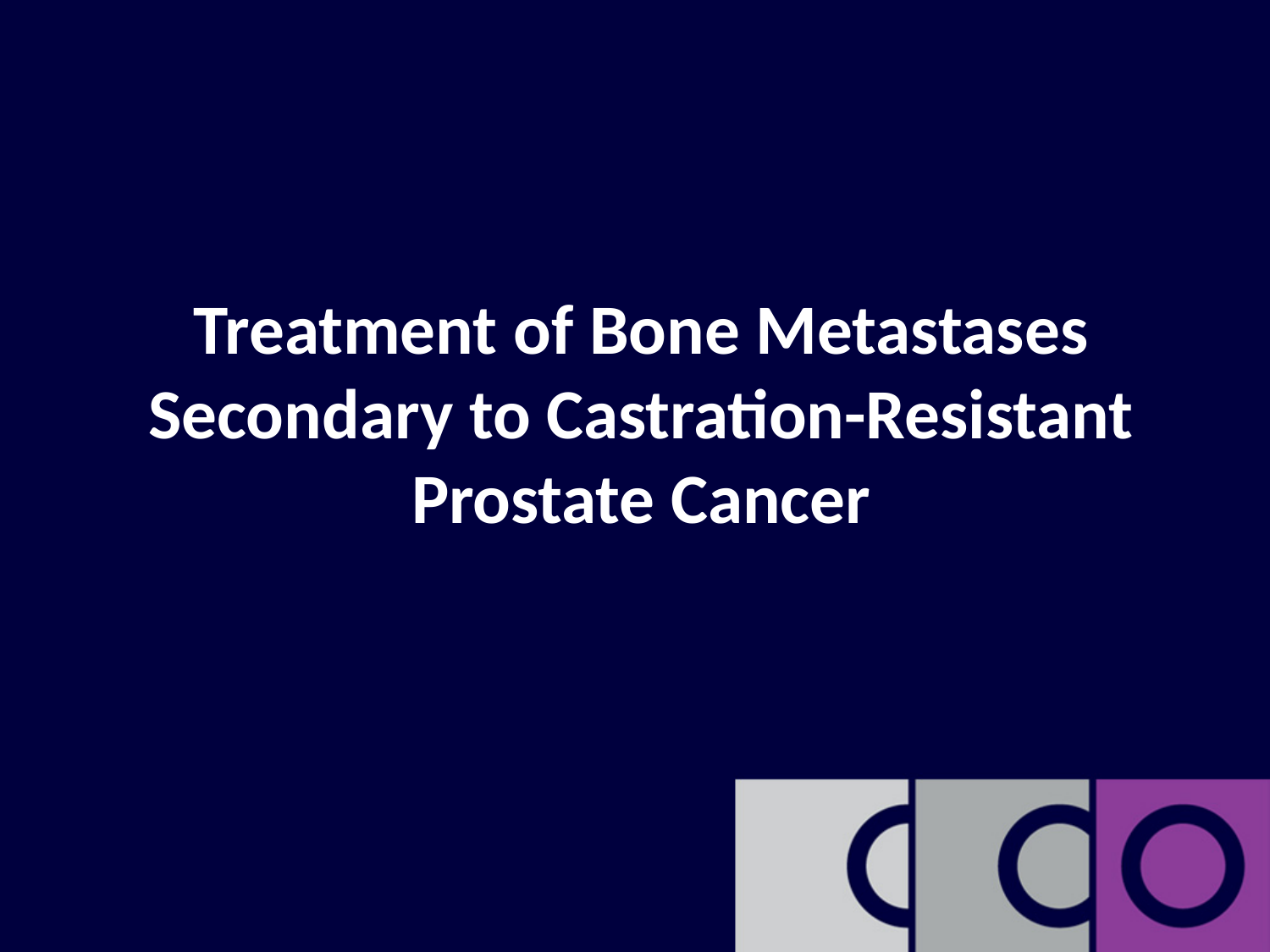

# Treatment of Bone Metastases Secondary to Castration-Resistant Prostate Cancer